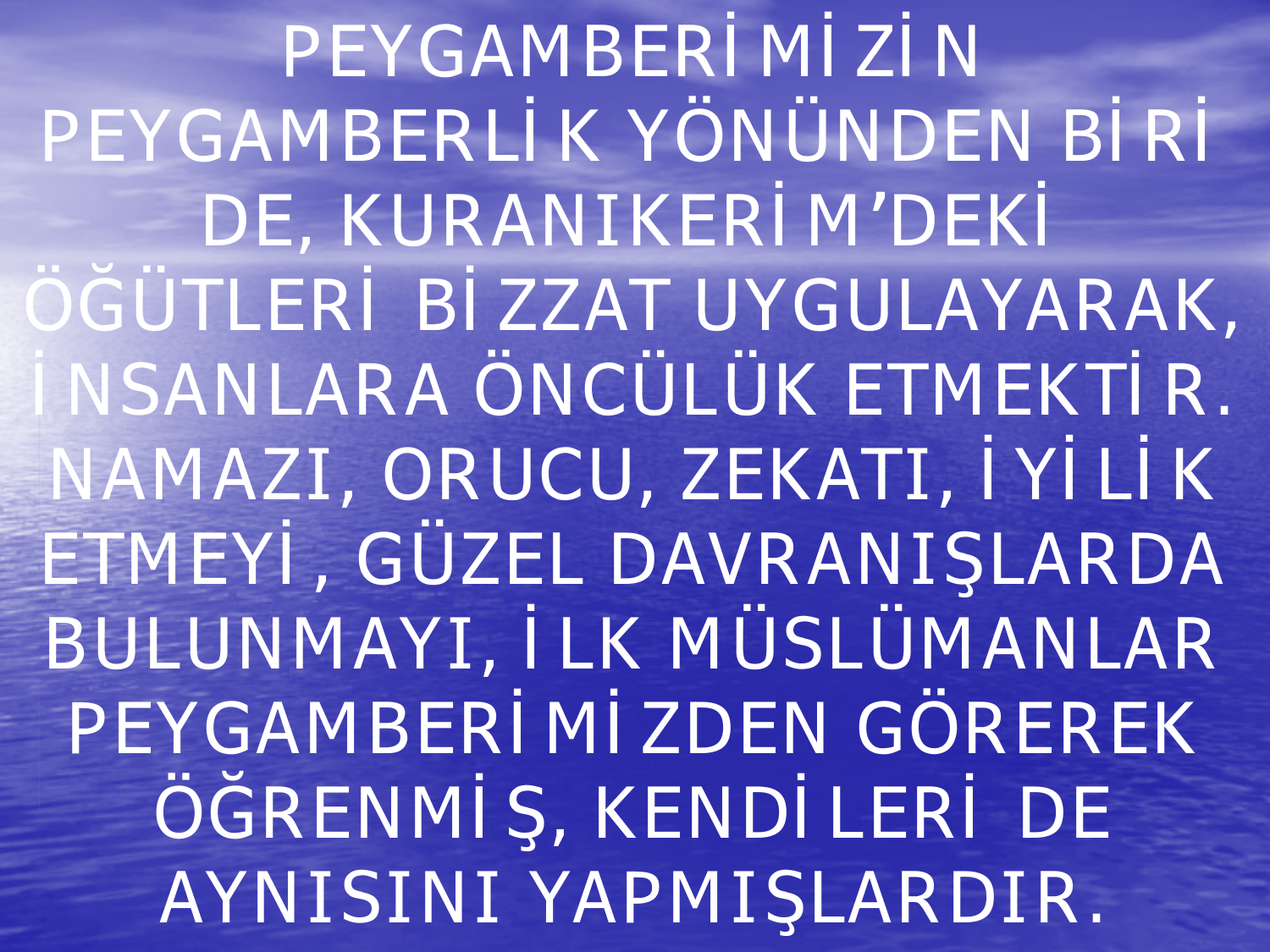

PEYGAMBERİMİZİN PEYGAMBERLİK YÖNÜNDEN BİRİ DE, KURANIKERİM’DEKİ ÖĞÜTLERİ BİZZAT UYGULAYARAK, İNSANLARA ÖNCÜLÜK ETMEKTİR. NAMAZI, ORUCU, ZEKATI, İYİLİK ETMEYİ, GÜZEL DAVRANIŞLARDA BULUNMAYI, İLK MÜSLÜMANLAR PEYGAMBERİMİZDEN GÖREREK ÖĞRENMİŞ, KENDİLERİ DE AYNISINI YAPMIŞLARDIR.
#